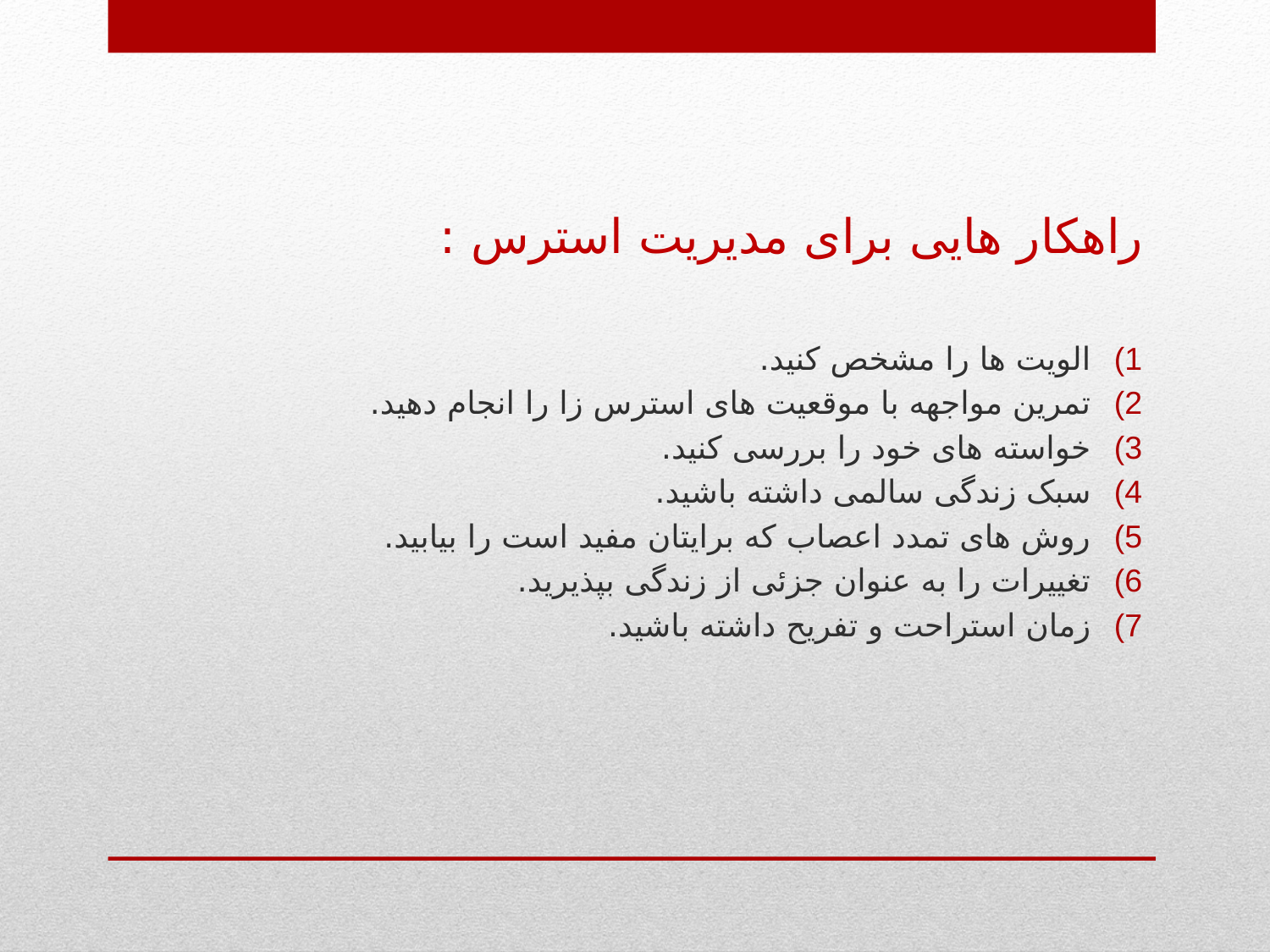

# راهکار هایی برای مدیریت استرس :
الویت ها را مشخص کنید.
تمرین مواجهه با موقعیت های استرس زا را انجام دهید.
خواسته های خود را بررسی کنید.
سبک زندگی سالمی داشته باشید.
روش های تمدد اعصاب که برایتان مفید است را بیابید.
تغییرات را به عنوان جزئی از زندگی بپذیرید.
زمان استراحت و تفریح داشته باشید.